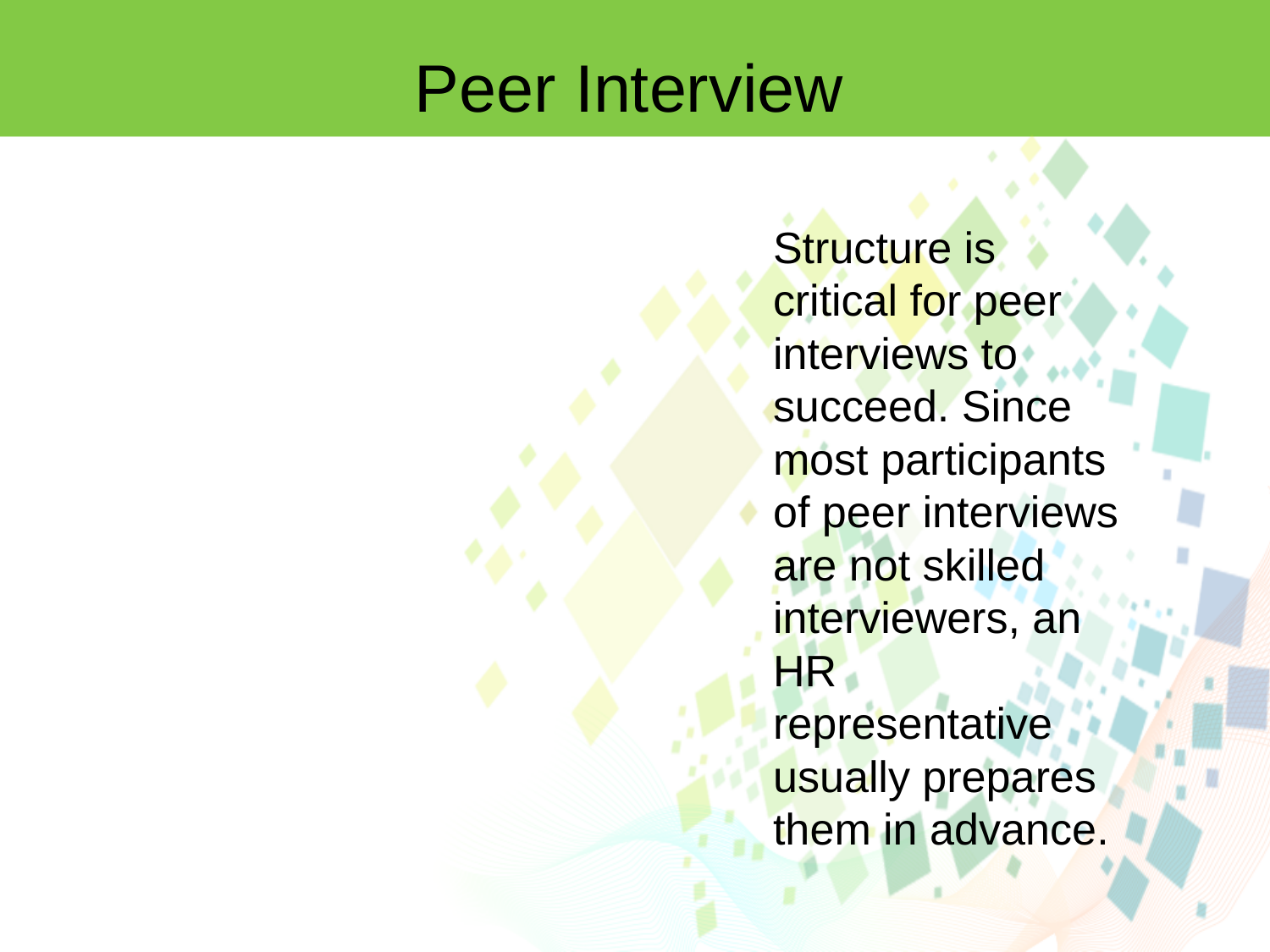

Peer Interview
Structure is critical for peer interviews to succeed. Since most participants of peer interviews are not skilled interviewers, an HR representative usually prepares
them in advance.